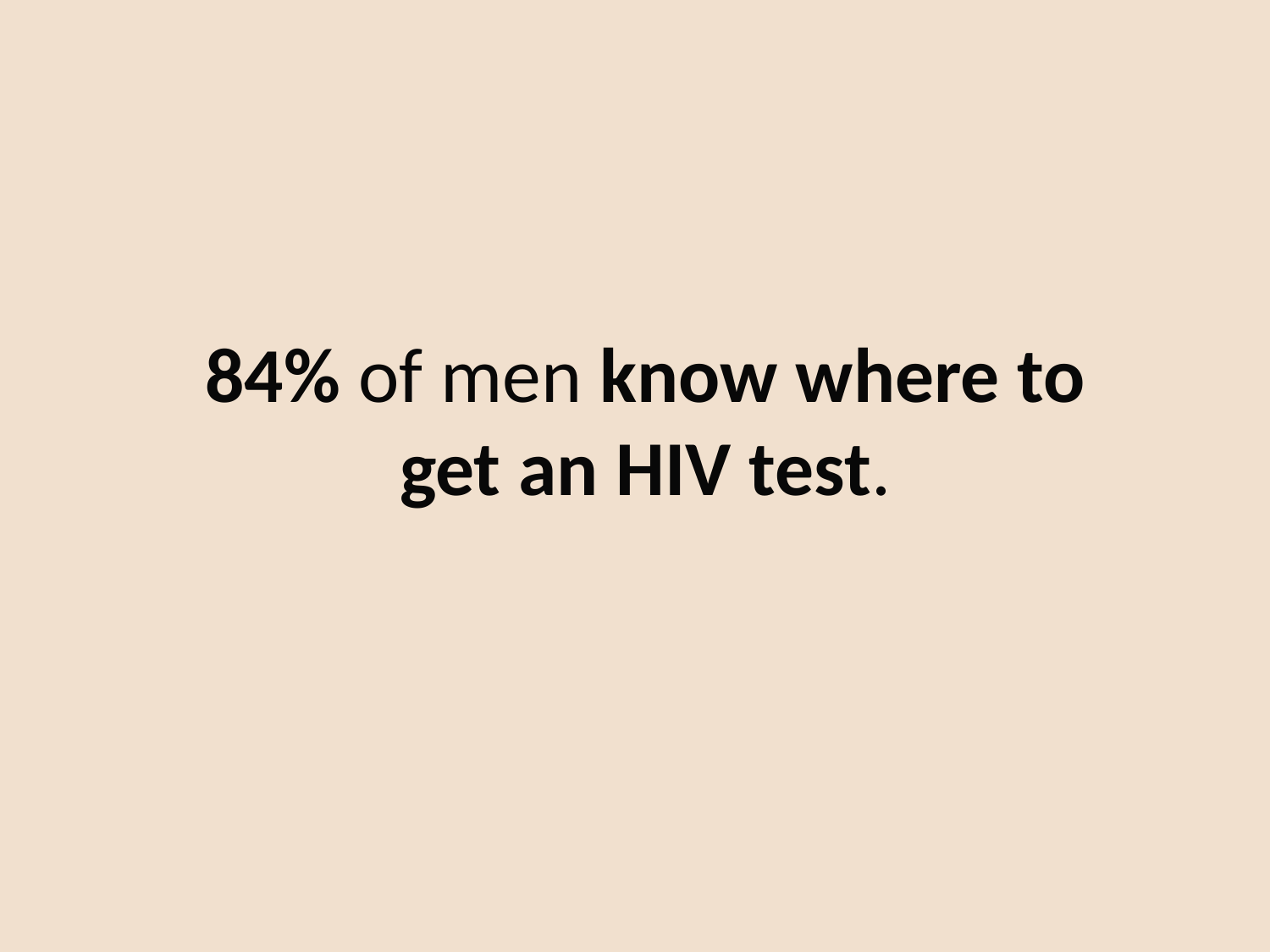

# 84% of men know where to get an HIV test.